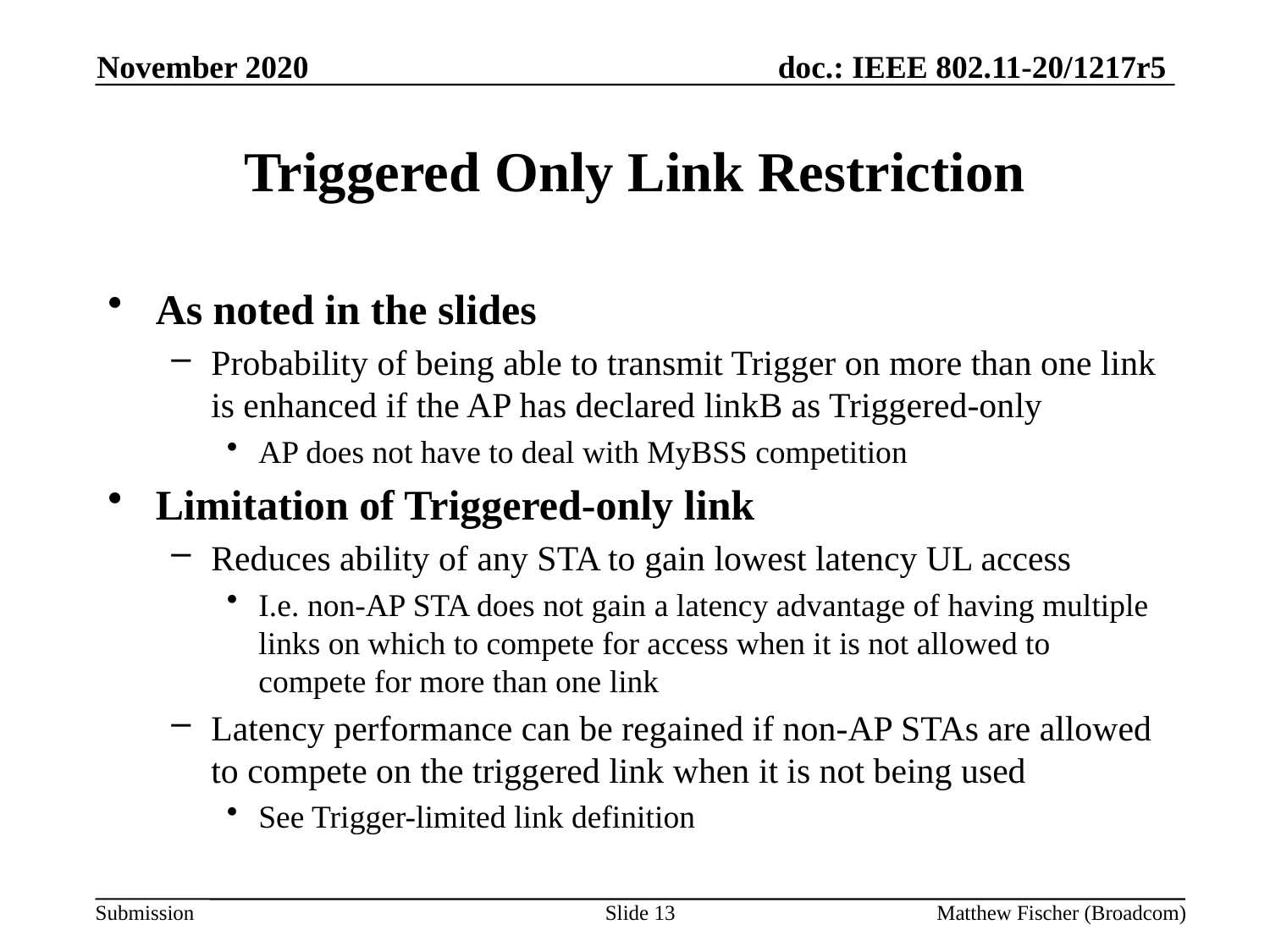

November 2020
# Triggered Only Link Restriction
As noted in the slides
Probability of being able to transmit Trigger on more than one link is enhanced if the AP has declared linkB as Triggered-only
AP does not have to deal with MyBSS competition
Limitation of Triggered-only link
Reduces ability of any STA to gain lowest latency UL access
I.e. non-AP STA does not gain a latency advantage of having multiple links on which to compete for access when it is not allowed to compete for more than one link
Latency performance can be regained if non-AP STAs are allowed to compete on the triggered link when it is not being used
See Trigger-limited link definition
Slide 13
Matthew Fischer (Broadcom)